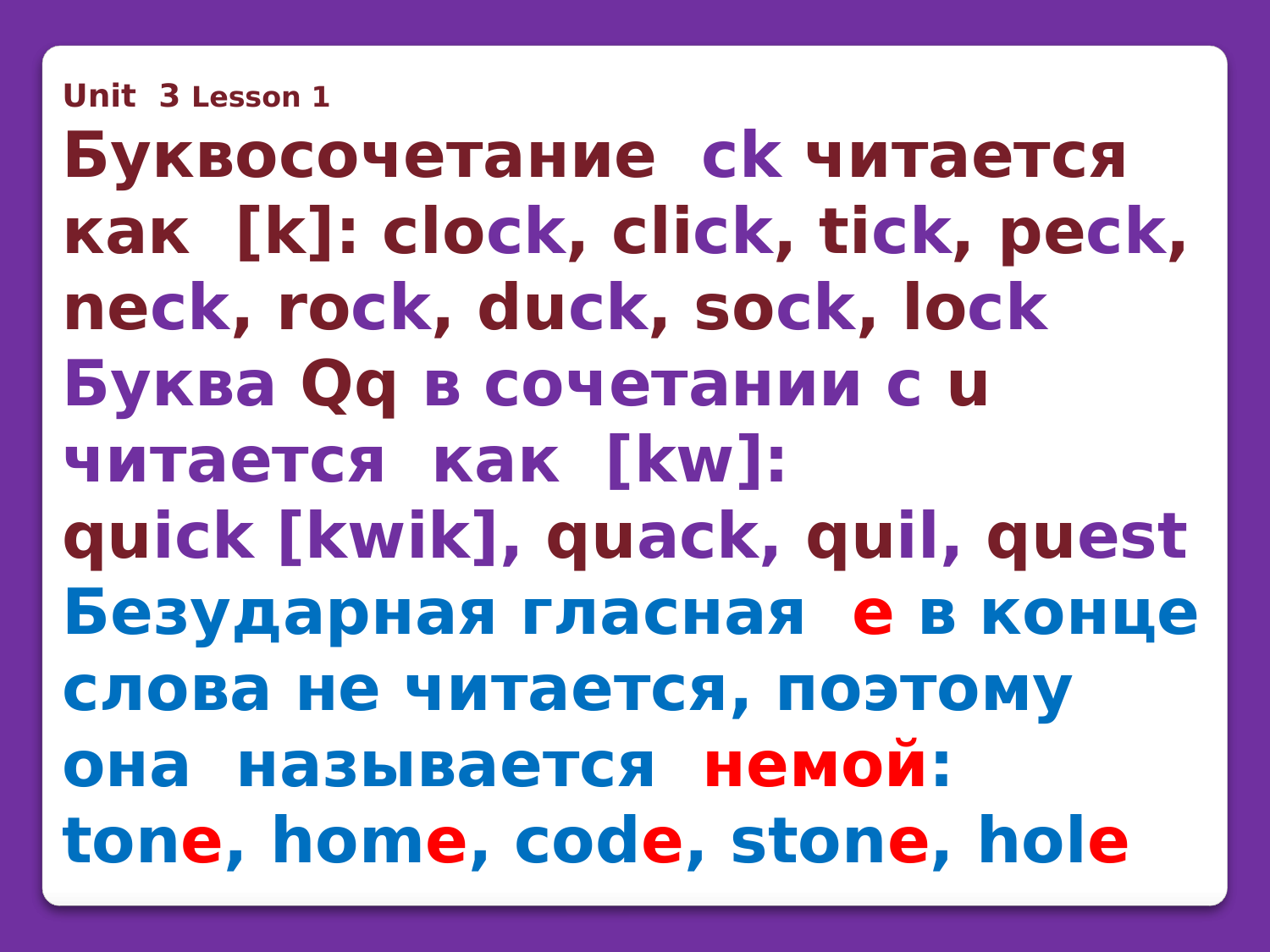

Unit  3 Lesson 1
Буквосочетание  ck читается как  [k]: clock, click, tick, peck,
neck, rock, duck, sock, lock
Буква Qq в сочетании с u читается  как  [kw]:
quick [kwik], quack, quil, quest
Безударная гласная  e в конце слова не читается, поэтому она  называется  немой:
tone, home, code, stone, hole